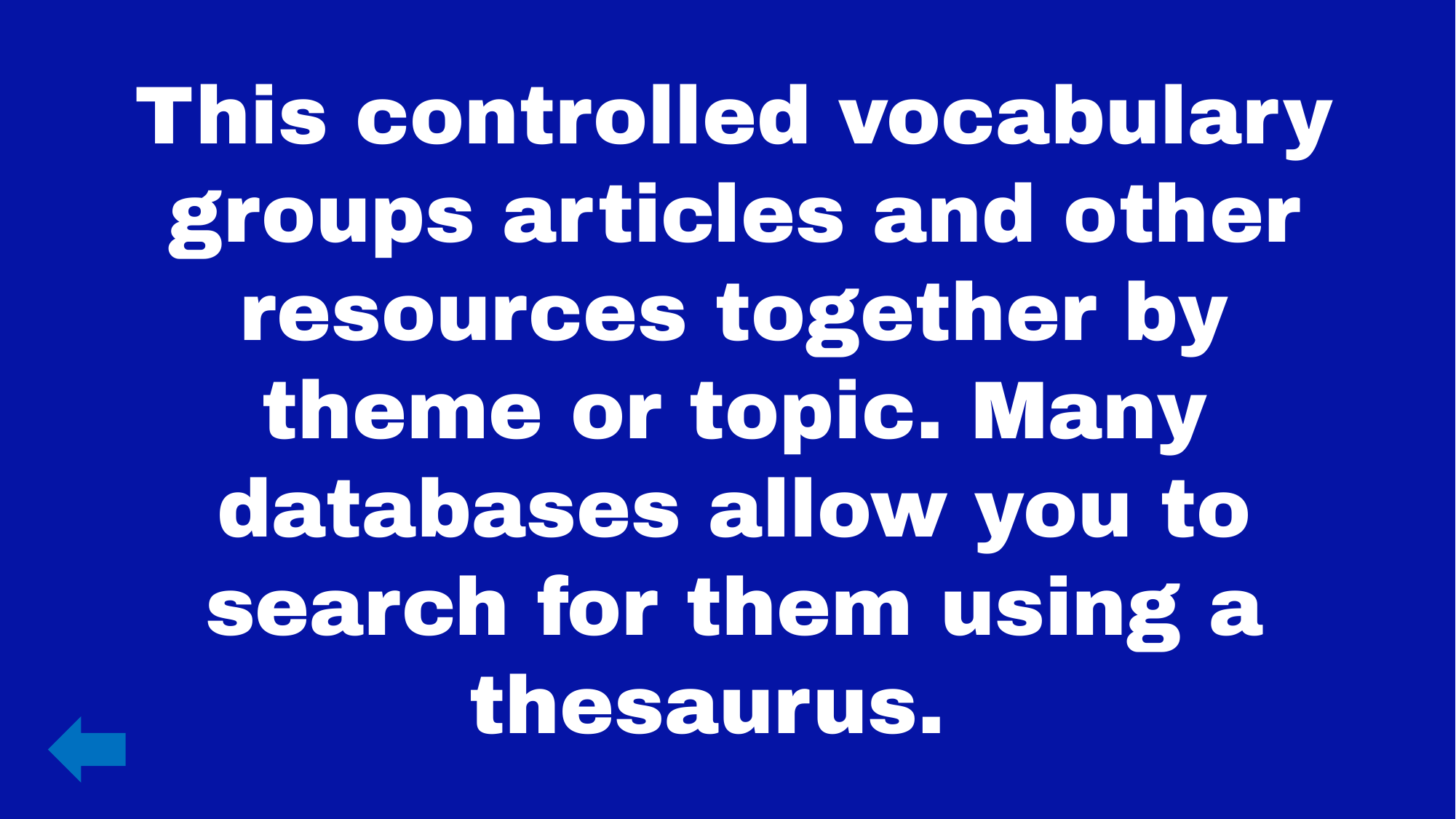

This controlled vocabulary groups articles and other resources together by theme or topic. Many databases allow you to search for them using a thesaurus.